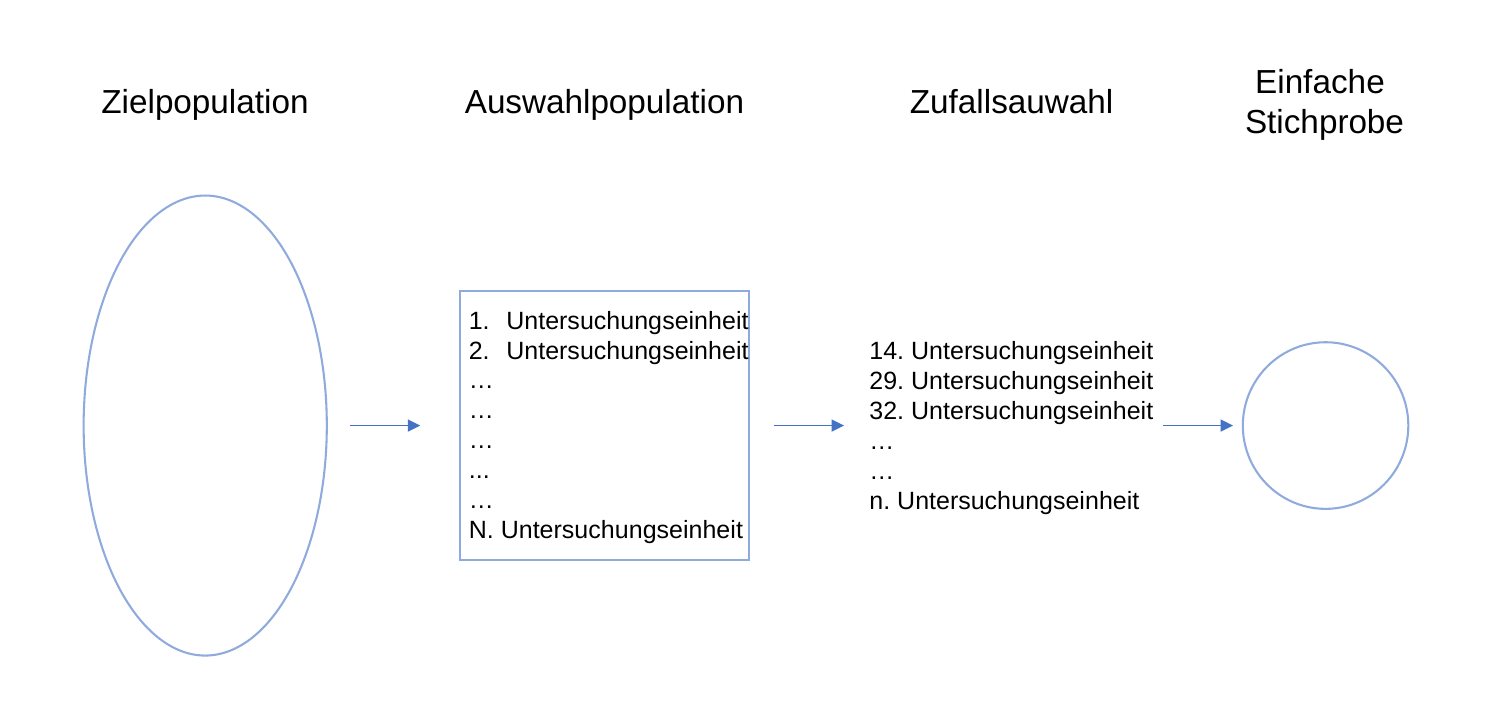

Einfache
Stichprobe
Zielpopulation
Auswahlpopulation
Zufallsauwahl

Untersuchungseinheit
Untersuchungseinheit
…
…
…
...
…
N. Untersuchungseinheit
14. Untersuchungseinheit
29. Untersuchungseinheit
32. Untersuchungseinheit
…
…
n. Untersuchungseinheit